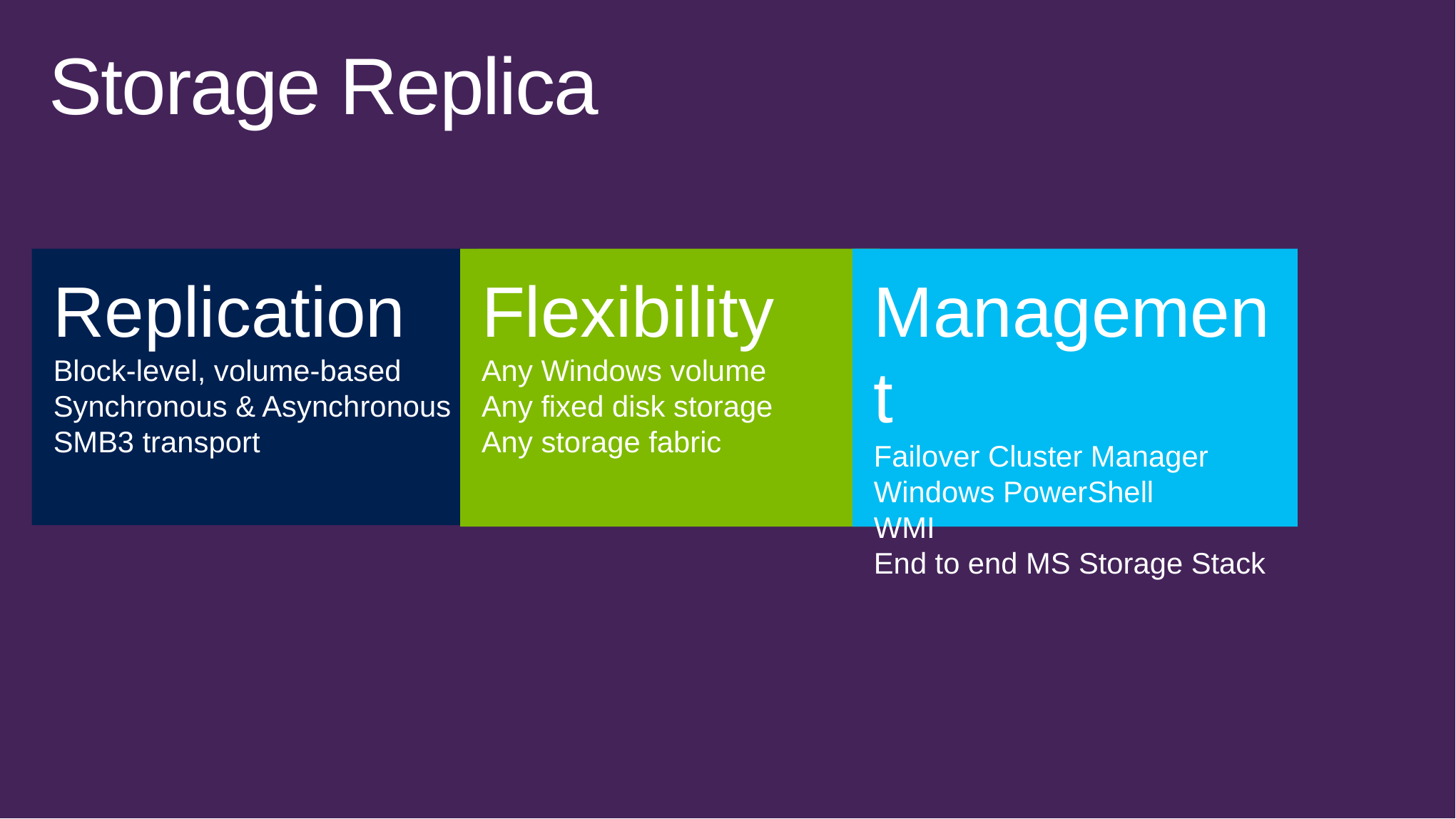

# Storage Replica
Management
Failover Cluster Manager
Windows PowerShell
WMI
End to end MS Storage Stack
Replication
Block-level, volume-based
Synchronous & Asynchronous
SMB3 transport
Flexibility
Any Windows volume
Any fixed disk storage
Any storage fabric